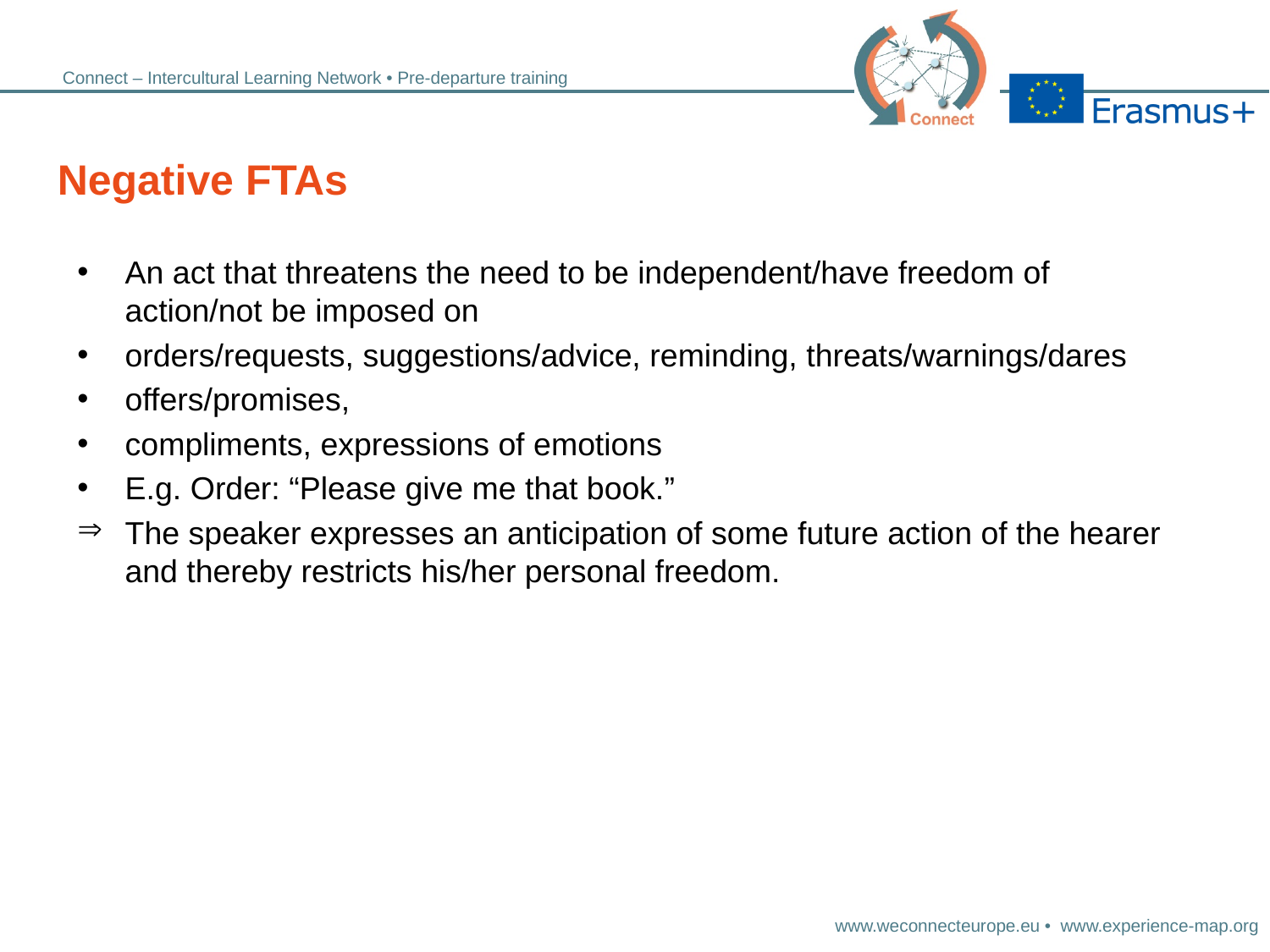

# Negative FTAs
An act that threatens the need to be independent/have freedom of action/not be imposed on
orders/requests, suggestions/advice, reminding, threats/warnings/dares
offers/promises,
compliments, expressions of emotions
E.g. Order: “Please give me that book.”
The speaker expresses an anticipation of some future action of the hearer and thereby restricts his/her personal freedom.